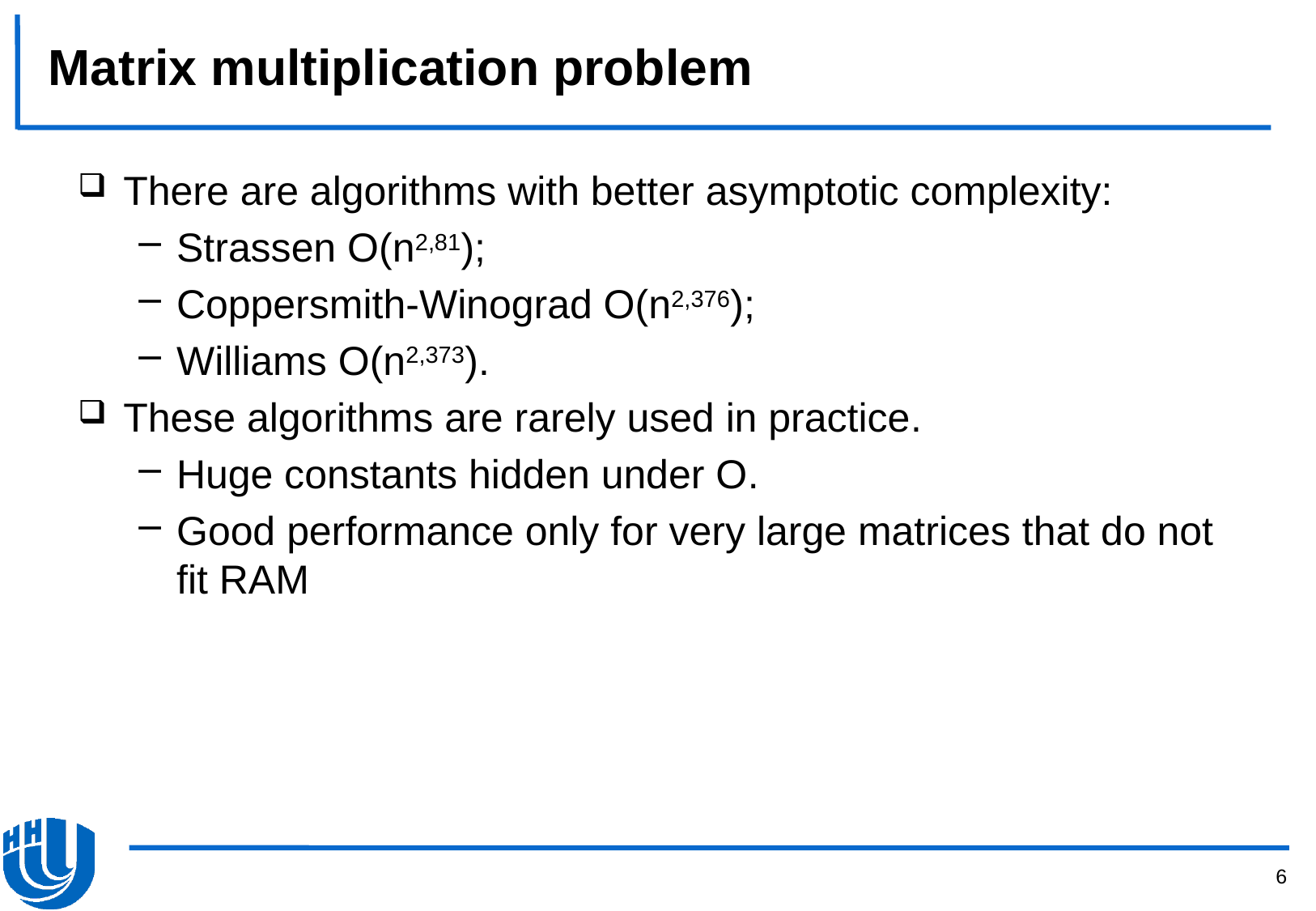

# Matrix multiplication problem
There are algorithms with better asymptotic complexity:
Strassen O(n2,81);
Coppersmith-Winograd O(n2,376);
Williams O(n2,373).
These algorithms are rarely used in practice.
Huge constants hidden under O.
Good performance only for very large matrices that do not fit RAM